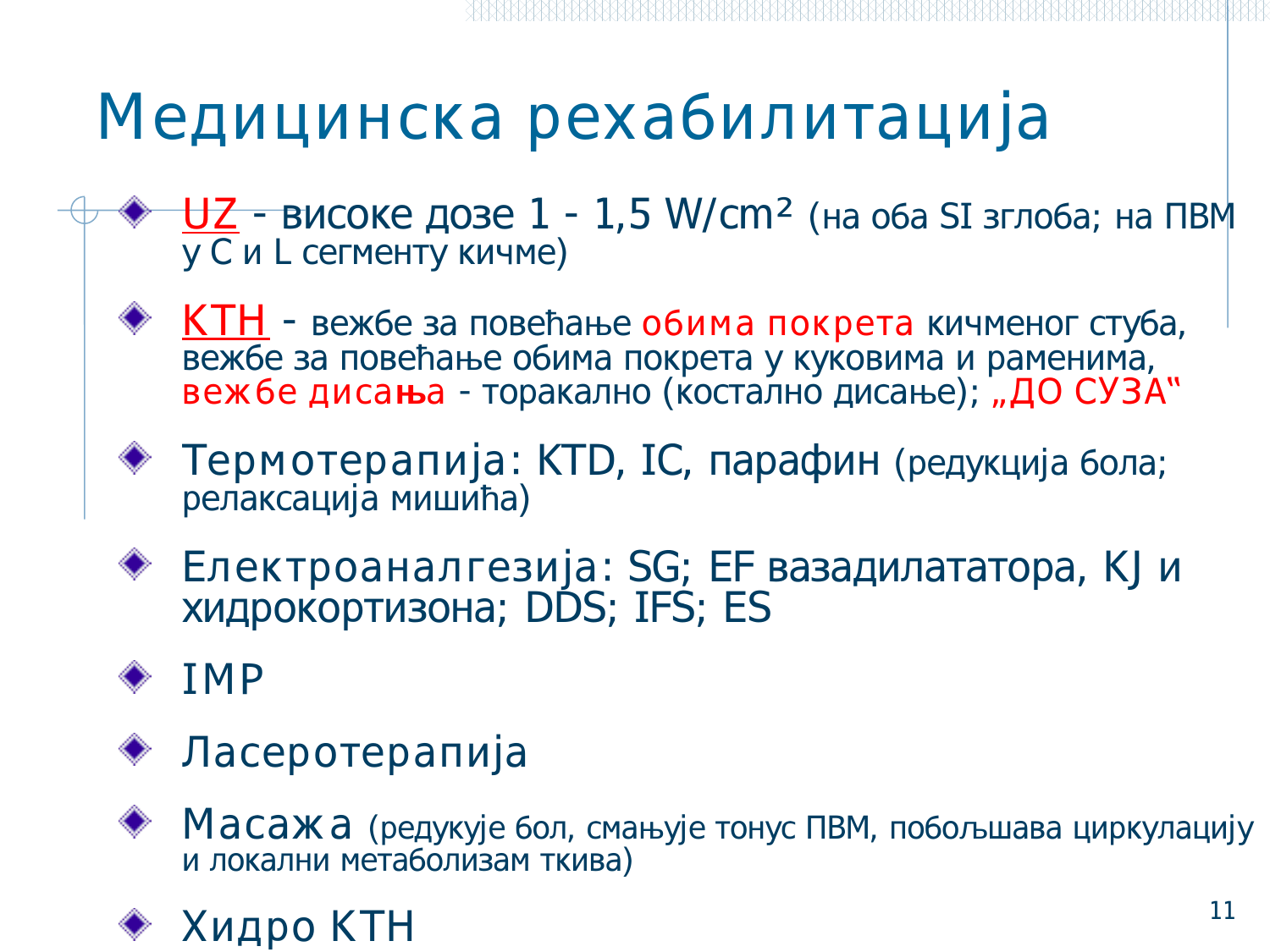

# Медицинска рехабилитација
UZ - високе дозе 1 - 1,5 W/cm² (на оба SI зглоба; на ПВМ у C и L сегменту кичме)
KTH - вежбе за повећање обима покрета кичменог стуба, вежбе за повећање обима покрета у куковима и раменима, вежбе дисања - торакално (костално дисање); „ДО СУЗА“
Термотерапија: KTD, IC, парафин (редукција бола; релаксација мишића)
Електроаналгезијa: SG; EF вазадилататора, KJ и хидрокортизона; DDS; IFS; ES
IMP
Ласеротерапија
Масажа (редукује бол, смањује тонус ПВМ, побољшава циркулацију и локални метаболизам ткива)
Хидро KTH

11